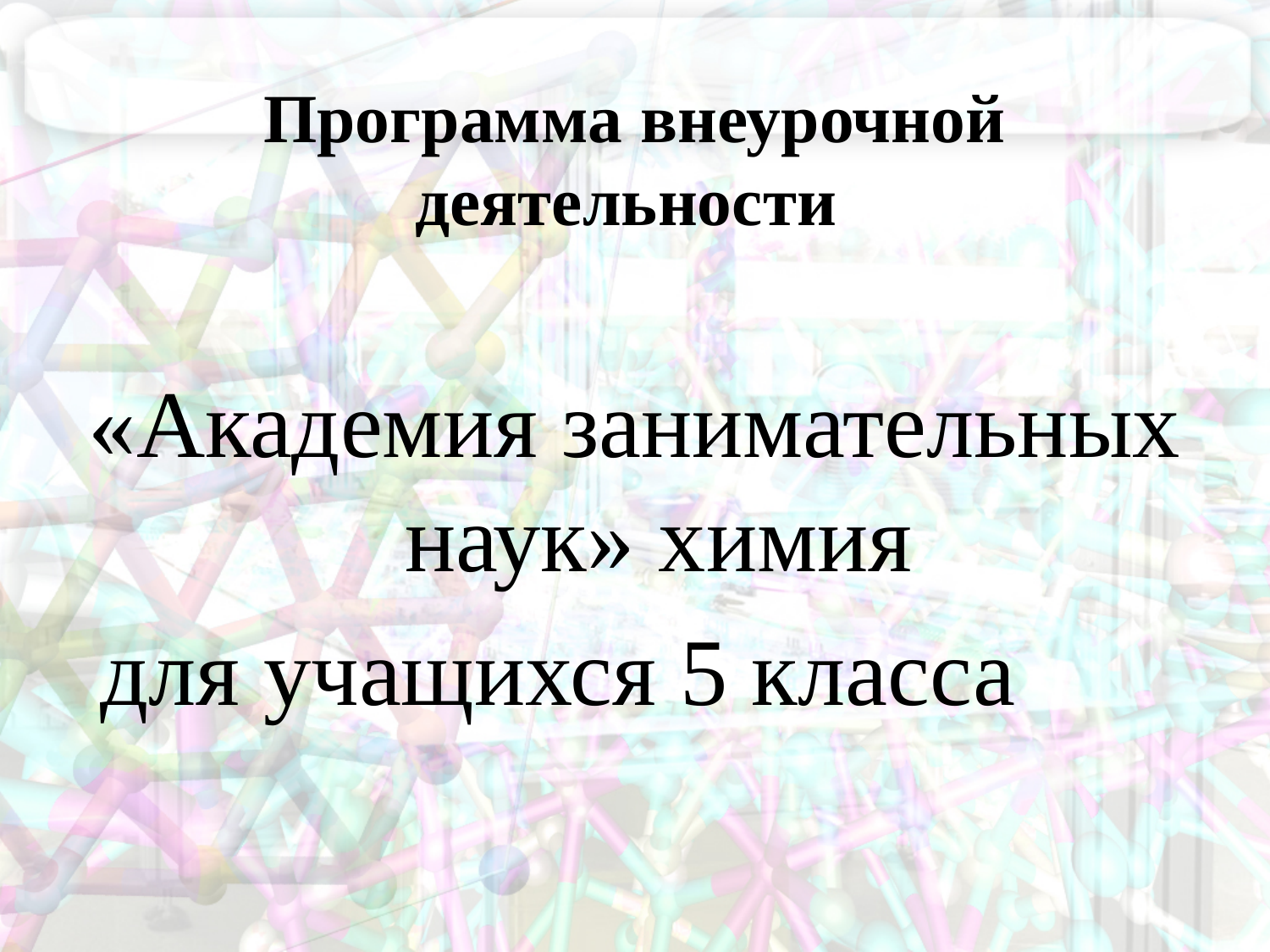

# Программа внеурочной деятельности
«Академия занимательных наук» химия
 для учащихся 5 класса